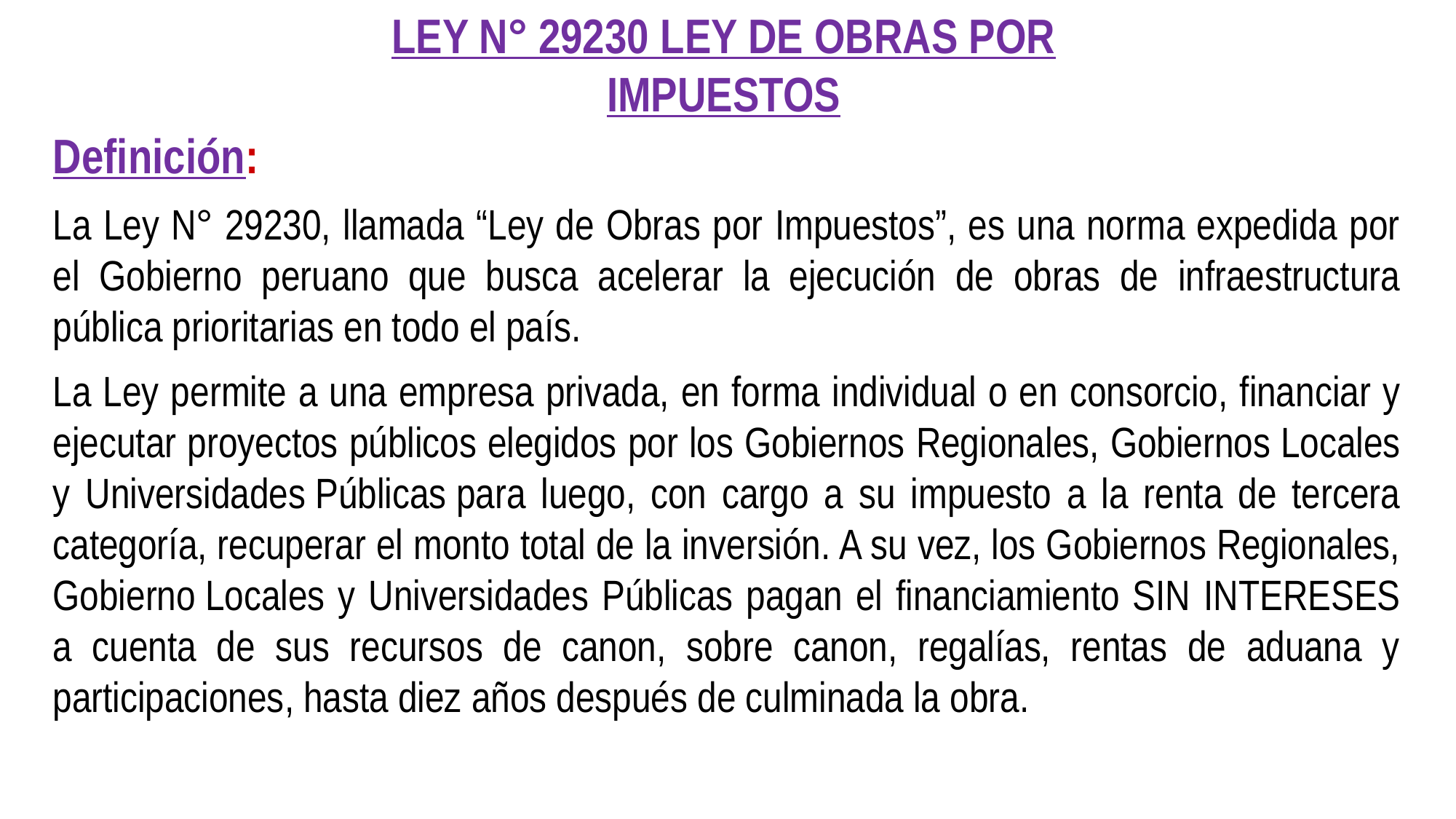

LEY N° 29230 LEY DE OBRAS POR IMPUESTOS
Definición:
La Ley N° 29230, llamada “Ley de Obras por Impuestos”, es una norma expedida por el Gobierno peruano que busca acelerar la ejecución de obras de infraestructura pública prioritarias en todo el país.
La Ley permite a una empresa privada, en forma individual o en consorcio, financiar y ejecutar proyectos públicos elegidos por los Gobiernos Regionales, Gobiernos Locales y Universidades Públicas para luego, con cargo a su impuesto a la renta de tercera categoría, recuperar el monto total de la inversión. A su vez, los Gobiernos Regionales, Gobierno Locales y Universidades Públicas pagan el financiamiento SIN INTERESES a cuenta de sus recursos de canon, sobre canon, regalías, rentas de aduana y participaciones, hasta diez años después de culminada la obra.